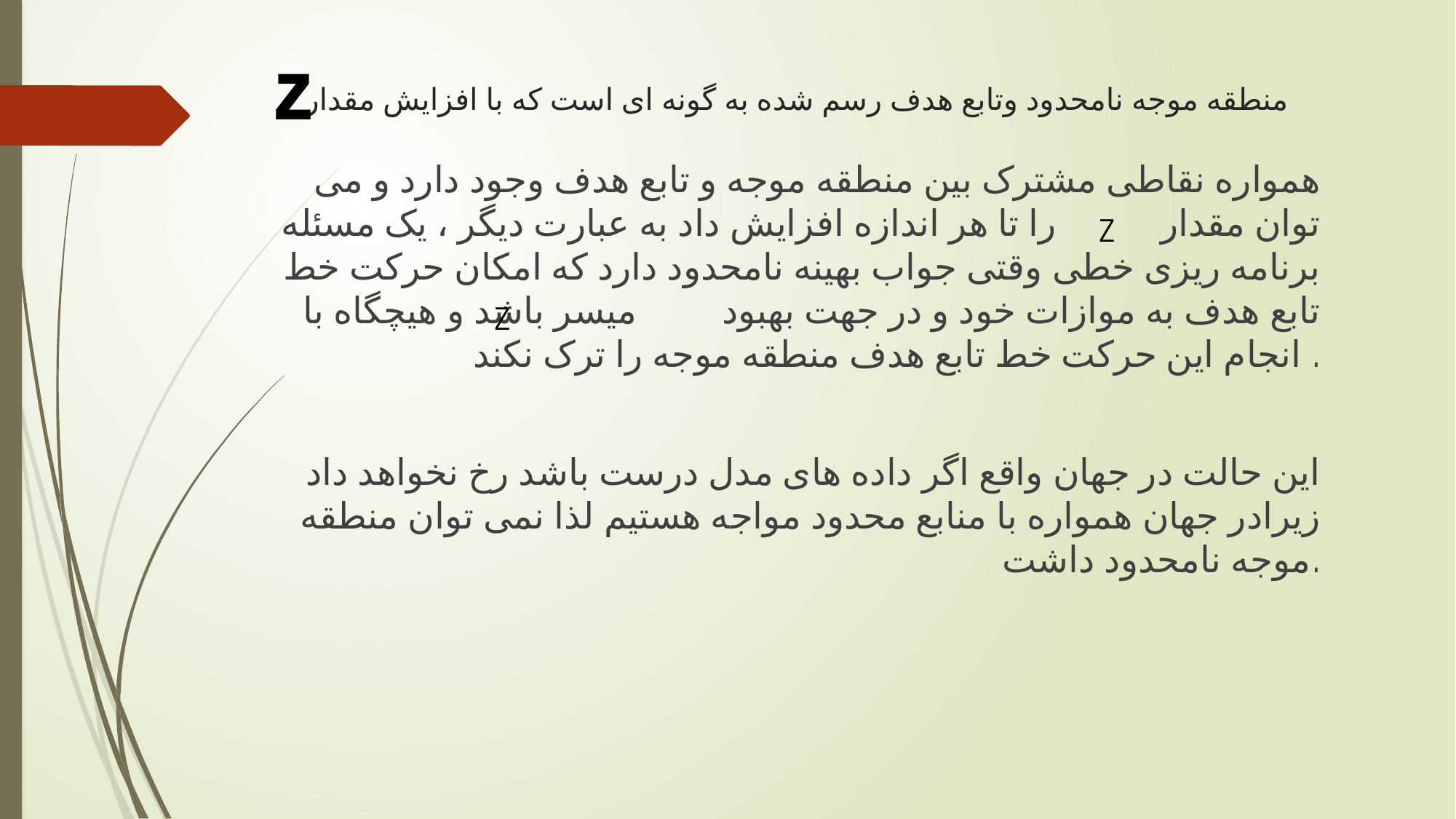

z
# منطقه موجه نامحدود وتابع هدف رسم شده به گونه ای است که با افزایش مقدار
همواره نقاطی مشترک بین منطقه موجه و تابع هدف وجود دارد و می توان مقدار           را تا هر اندازه افزایش داد به عبارت دیگر ، یک مسئله برنامه ریزی خطی وقتی جواب بهینه نامحدود دارد که امکان حرکت خط تابع هدف به موازات خود و در جهت بهبود         میسر باشد و هیچگاه با انجام این حرکت خط تابع هدف منطقه موجه را ترک نکند .

این حالت در جهان واقع اگر داده های مدل درست باشد رخ نخواهد داد زیرادر جهان همواره با منابع محدود مواجه هستیم لذا نمی توان منطقه موجه نامحدود داشت.

Z

Z